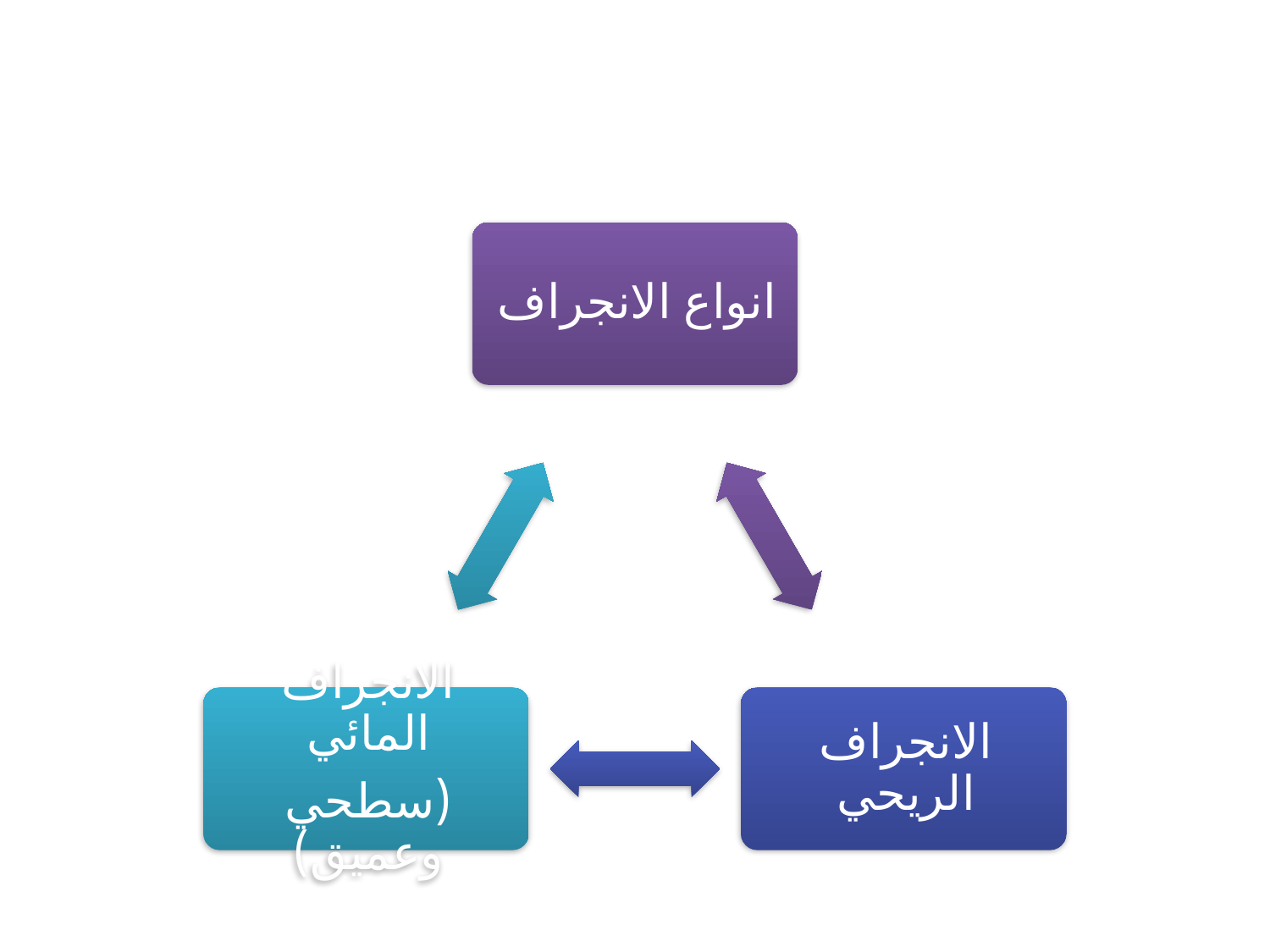

#
انواع الانجراف

الانجراف الريحي

الانجراف المائي
(سطحي وعميق)